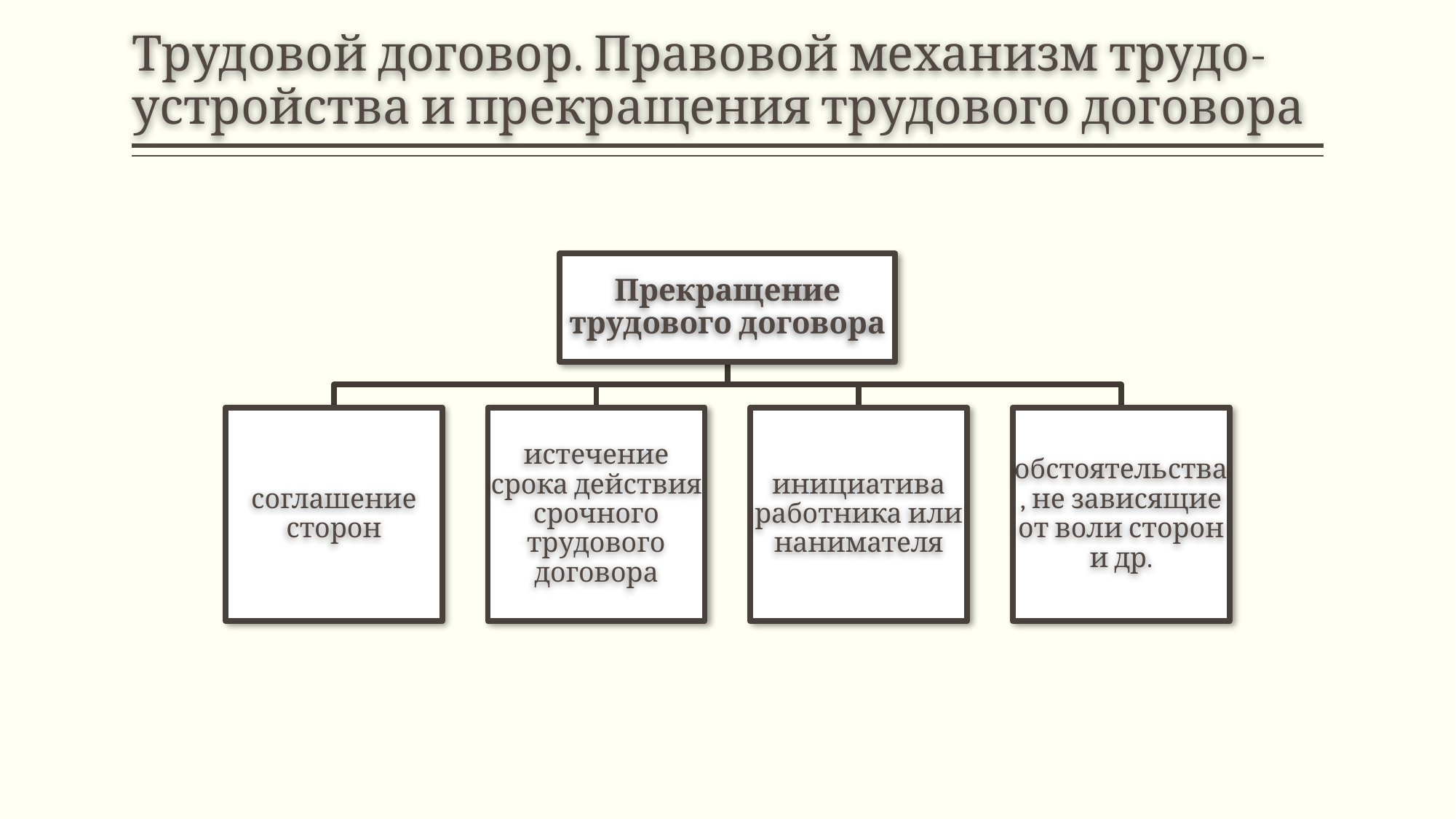

# Трудовой договор. Правовой механизм трудо- устройства и прекращения трудового договора

Прекращение трудового договора

соглашение сторон

истечение срока действия срочного трудового договора

инициатива работника или нанимателя

обстоятельства, не зависящие от воли сторон и др.